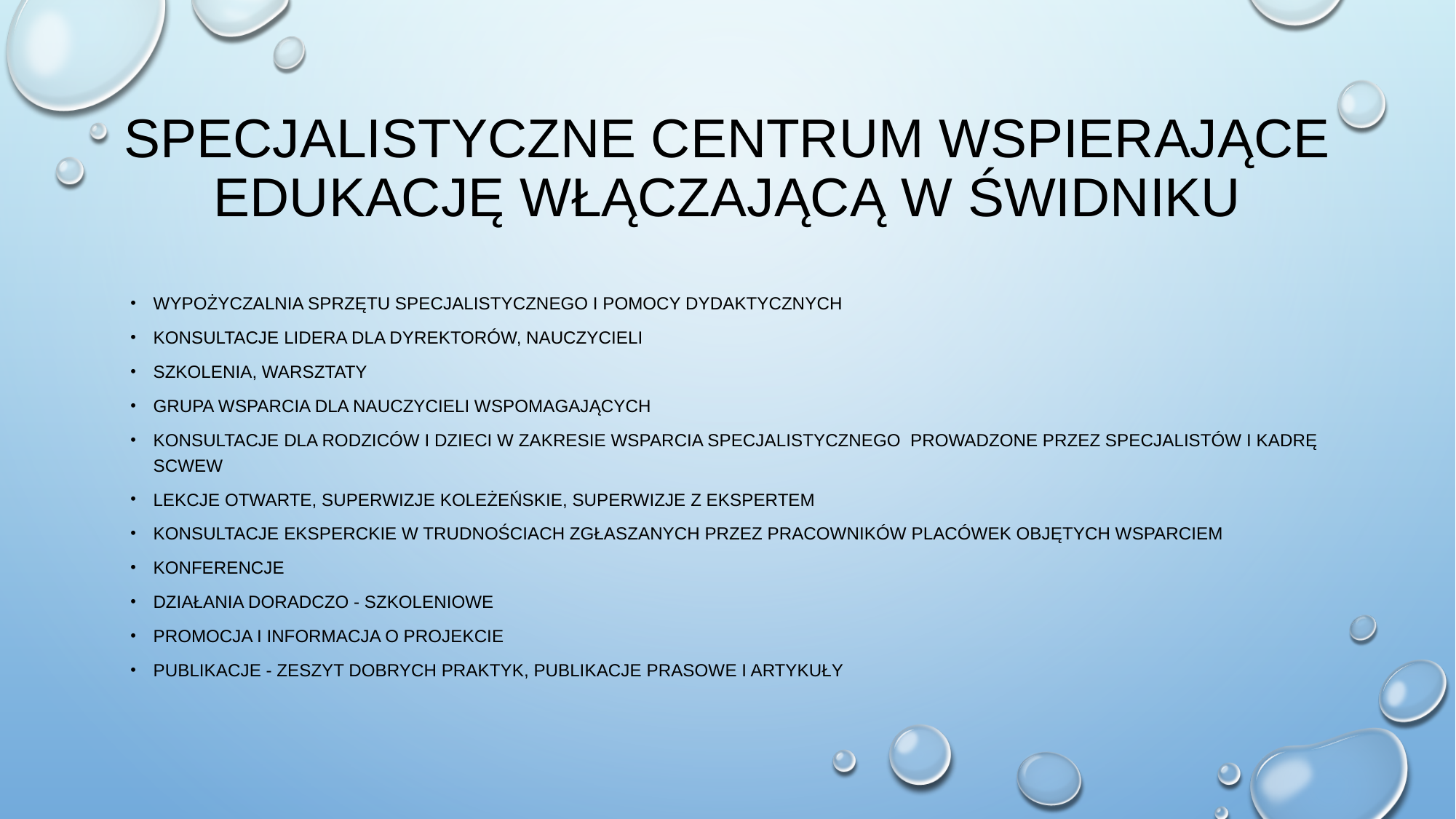

# SPECJALISTYCZNE CENTRUM WSPIERAJĄCE EDUKACJĘ WŁĄCZAJĄCĄ W ŚWIDNIKU
WYPOŻYCZALNIA SPRZĘTU SPECJALISTYCZNEGO I POMOCY DYDAKTYCZNYCH
KONSULTACJE LIDERA DLA DYREKTORÓW, NAUCZYCIELI
SZKOLENIA, WARSZTATY
GRUPA WSPARCIA DLA NAUCZYCIELI WSPOMAGAJĄCYCH
KONSULTACJE DLA RODZICÓW I DZIECI W ZAKRESIE WSPARCIA SPECJALISTYCZNEGO  PROWADZONE PRZEZ SPECJALISTÓW I KADRĘ SCWEW
LEKCJE OTWARTE, SUPERWIZJE KOLEŻEŃSKIE, SUPERWIZJE Z EKSPERTEM
KONSULTACJE EKSPERCKIE W TRUDNOŚCIACH ZGŁASZANYCH PRZEZ PRACOWNIKÓW PLACÓWEK OBJĘTYCH WSPARCIEM
KONFERENCJE
DZIAŁANIA DORADCZO - SZKOLENIOWE
PROMOCJA I INFORMACJA O PROJEKCIE
PUBLIKACJE - ZESZYT DOBRYCH PRAKTYK, PUBLIKACJE PRASOWE I ARTYKUŁY